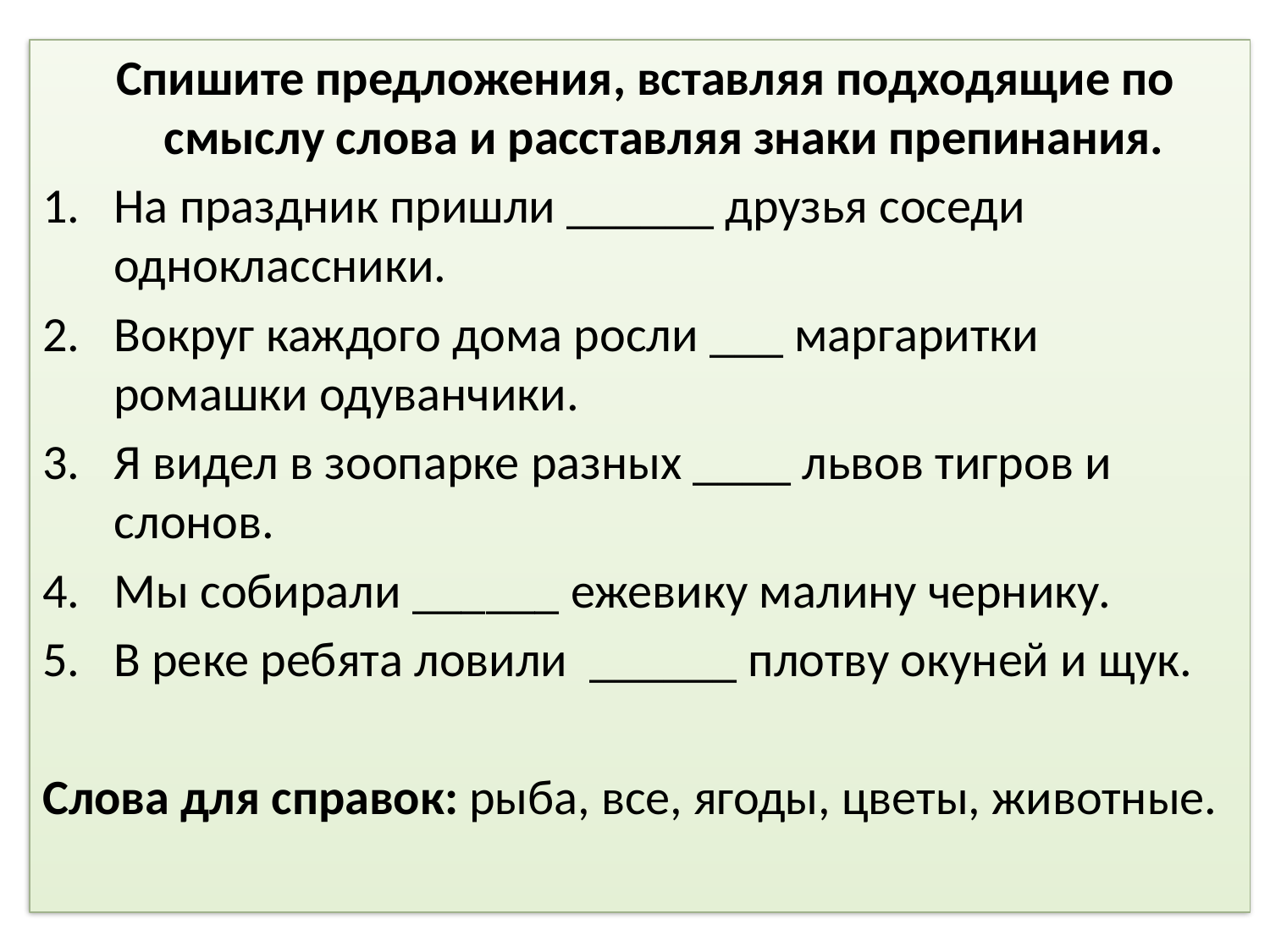

Спишите предложения, вставляя подходящие по смыслу слова и расставляя знаки препинания.
На праздник пришли ______ друзья соседи одноклассники.
Вокруг каждого дома росли ___ маргаритки ромашки одуванчики.
Я видел в зоопарке разных ____ львов тигров и слонов.
Мы собирали ______ ежевику малину чернику.
В реке ребята ловили  ______ плотву окуней и щук.

Слова для справок: рыба, все, ягоды, цветы, животные.